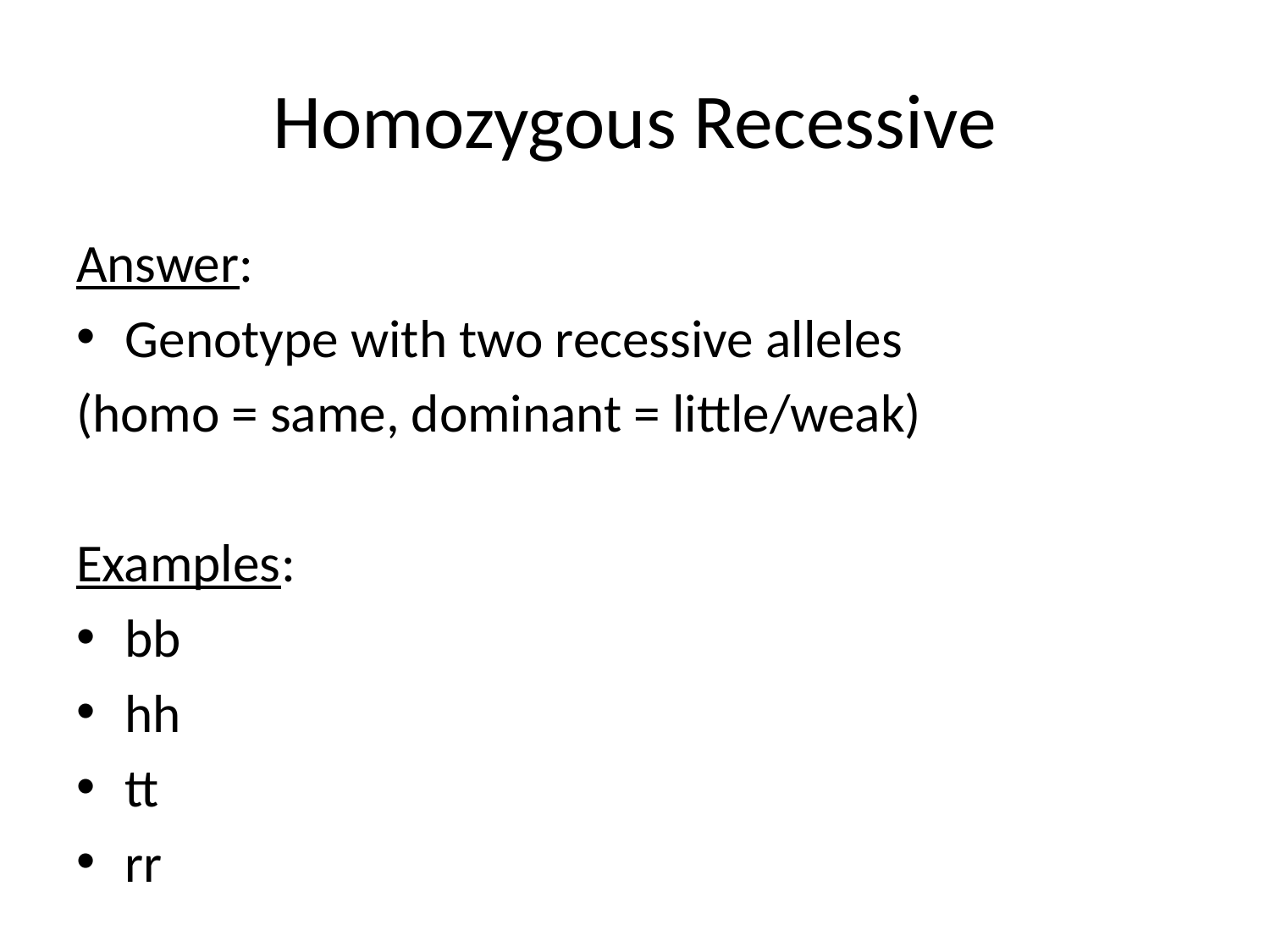

# Homozygous Recessive
Answer:
Genotype with two recessive alleles
(homo = same, dominant = little/weak)

Examples:
bb
hh
tt
rr